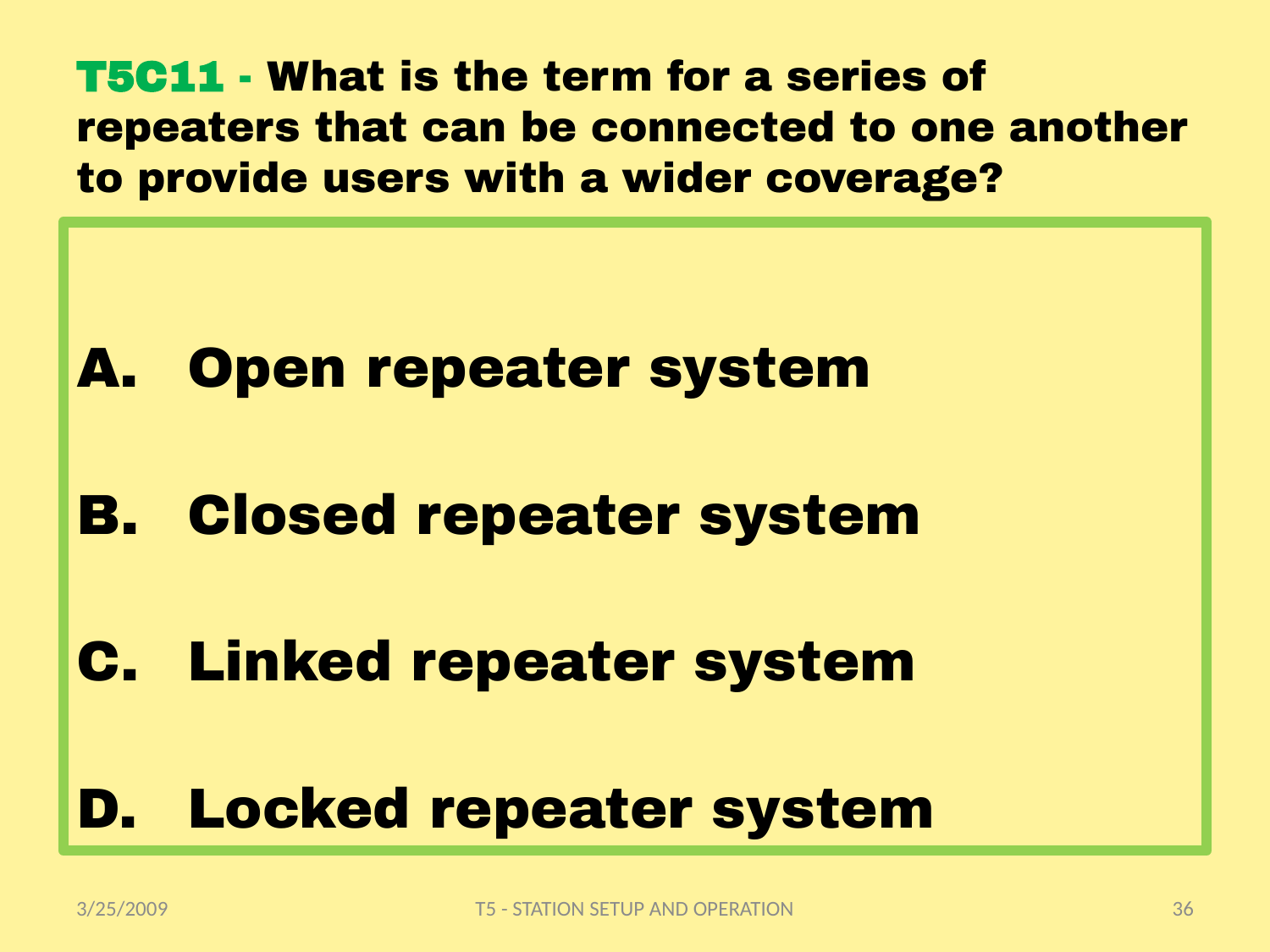

# T5C11 - What is the term for a series of repeaters that can be connected to one another to provide users with a wider coverage?

Open repeater system
Closed repeater system
Linked repeater system
Locked repeater system
3/25/2009
T5 - STATION SETUP AND OPERATION
36